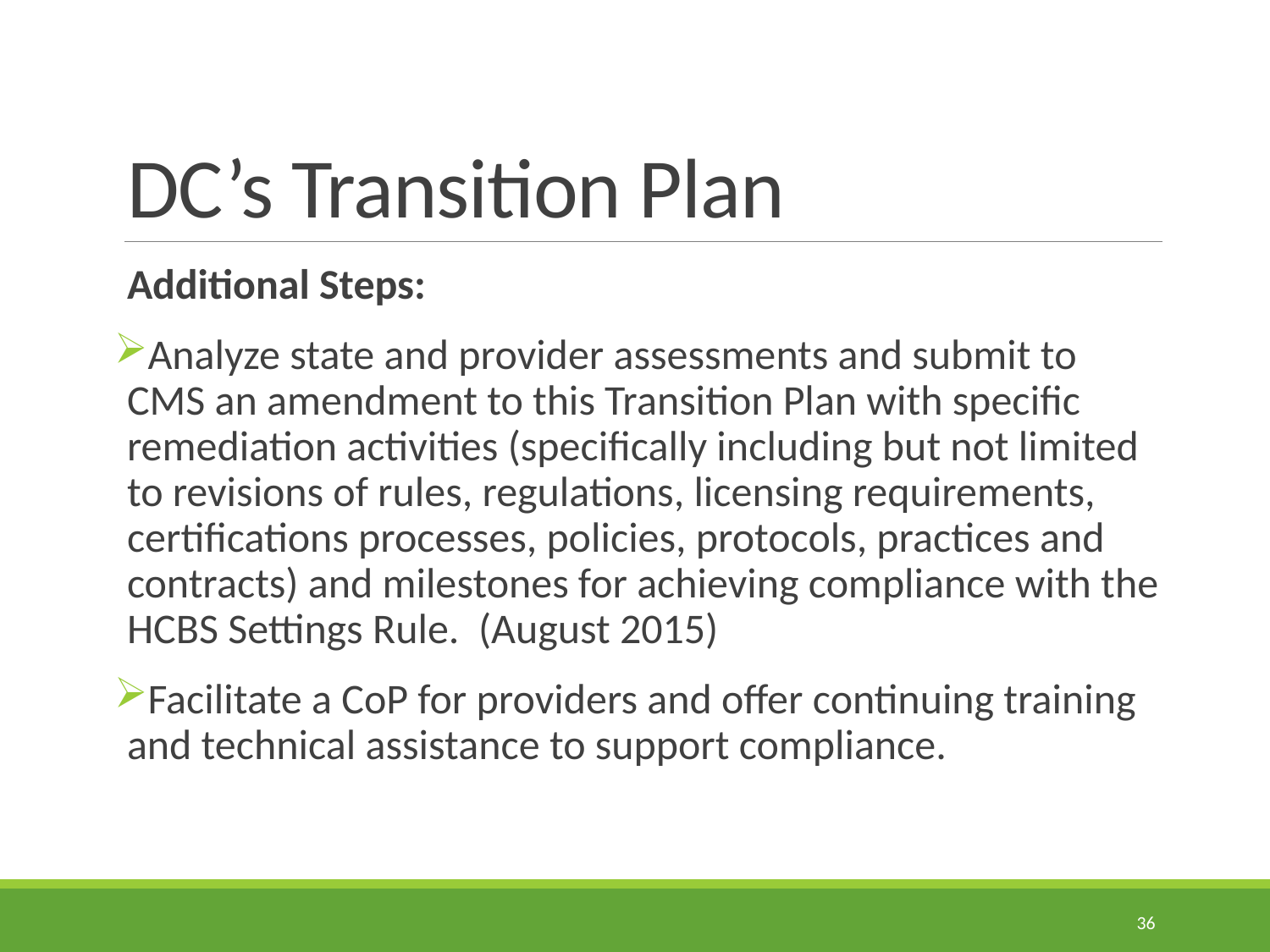

# DC’s Transition Plan
Additional Steps:
Analyze state and provider assessments and submit to CMS an amendment to this Transition Plan with specific remediation activities (specifically including but not limited to revisions of rules, regulations, licensing requirements, certifications processes, policies, protocols, practices and contracts) and milestones for achieving compliance with the HCBS Settings Rule.  (August 2015)
Facilitate a CoP for providers and offer continuing training and technical assistance to support compliance.
36